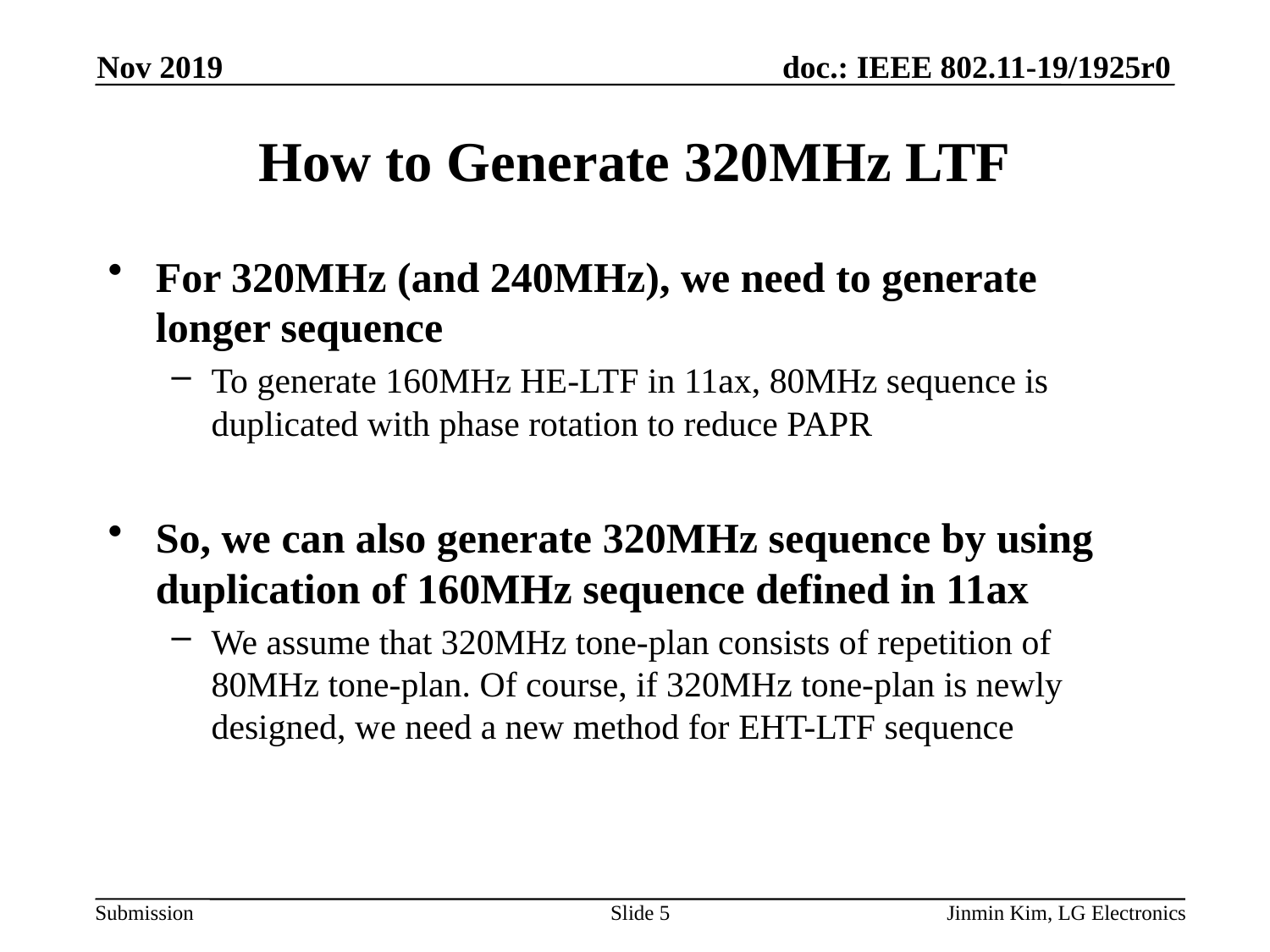

Nov 2019
# How to Generate 320MHz LTF
For 320MHz (and 240MHz), we need to generate longer sequence
To generate 160MHz HE-LTF in 11ax, 80MHz sequence is duplicated with phase rotation to reduce PAPR

So, we can also generate 320MHz sequence by using duplication of 160MHz sequence defined in 11ax
We assume that 320MHz tone-plan consists of repetition of 80MHz tone-plan. Of course, if 320MHz tone-plan is newly designed, we need a new method for EHT-LTF sequence

Slide 5
Jinmin Kim, LG Electronics